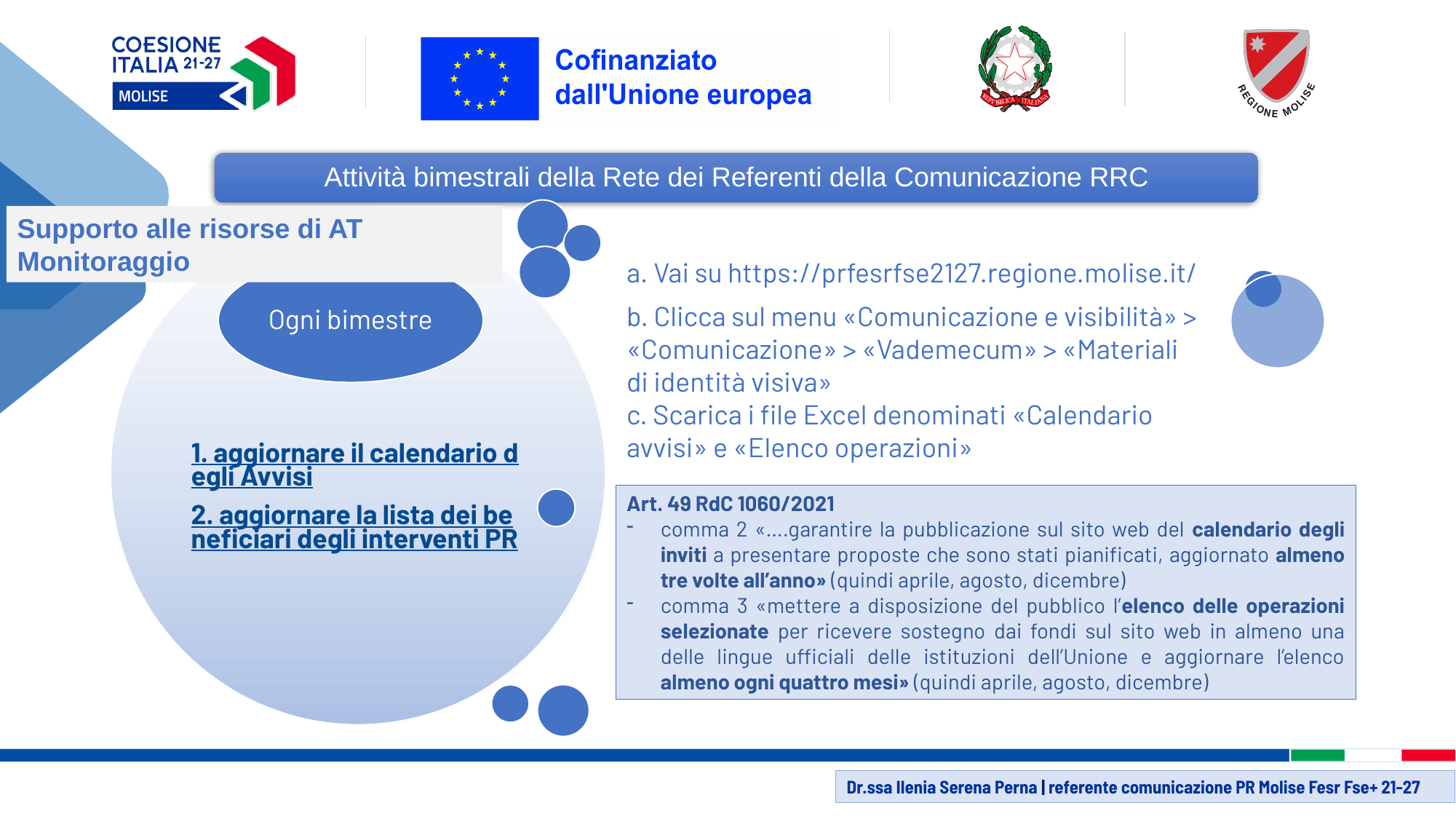

Attività bimestrali della Rete dei Referenti della Comunicazione RRC
1. aggiornare il calendario degli Avvisi
2. aggiornare la lista dei beneficiari degli interventi PR
Ogni bimestre
Supporto alle risorse di AT Monitoraggio
a. Vai su https://prfesrfse2127.regione.molise.it/
b. Clicca sul menu «Comunicazione e visibilità» > «Comunicazione» > «Vademecum» > «Materiali di identità visiva»
c. Scarica i file Excel denominati «Calendario avvisi» e «Elenco operazioni»
Art. 49 RdC 1060/2021
comma 2 «….garantire la pubblicazione sul sito web del calendario degli inviti a presentare proposte che sono stati pianificati, aggiornato almeno tre volte all’anno» (quindi aprile, agosto, dicembre)
comma 3 «mettere a disposizione del pubblico l’elenco delle operazioni selezionate per ricevere sostegno dai fondi sul sito web in almeno una delle lingue ufficiali delle istituzioni dell’Unione e aggiornare l’elenco almeno ogni quattro mesi» (quindi aprile, agosto, dicembre)
Dr.ssa Ilenia Serena Perna | referente comunicazione PR Molise Fesr Fse+ 21-27